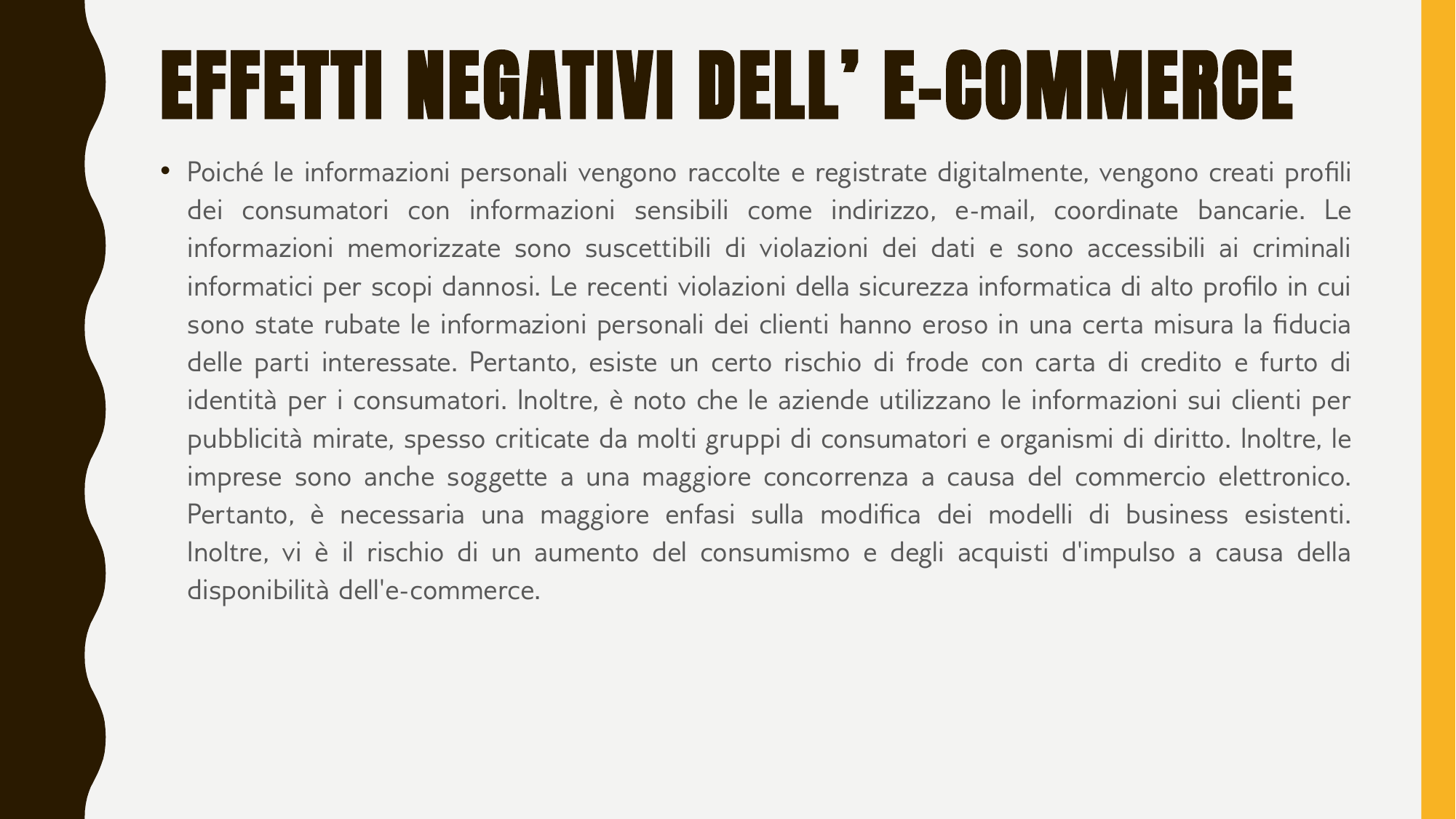

# Effetti negativi dell’ e-commerce
Poiché le informazioni personali vengono raccolte e registrate digitalmente, vengono creati profili dei consumatori con informazioni sensibili come indirizzo, e-mail, coordinate bancarie. Le informazioni memorizzate sono suscettibili di violazioni dei dati e sono accessibili ai criminali informatici per scopi dannosi. Le recenti violazioni della sicurezza informatica di alto profilo in cui sono state rubate le informazioni personali dei clienti hanno eroso in una certa misura la fiducia delle parti interessate. Pertanto, esiste un certo rischio di frode con carta di credito e furto di identità per i consumatori. Inoltre, è noto che le aziende utilizzano le informazioni sui clienti per pubblicità mirate, spesso criticate da molti gruppi di consumatori e organismi di diritto. Inoltre, le imprese sono anche soggette a una maggiore concorrenza a causa del commercio elettronico. Pertanto, è necessaria una maggiore enfasi sulla modifica dei modelli di business esistenti. Inoltre, vi è il rischio di un aumento del consumismo e degli acquisti d'impulso a causa della disponibilità dell'e-commerce.